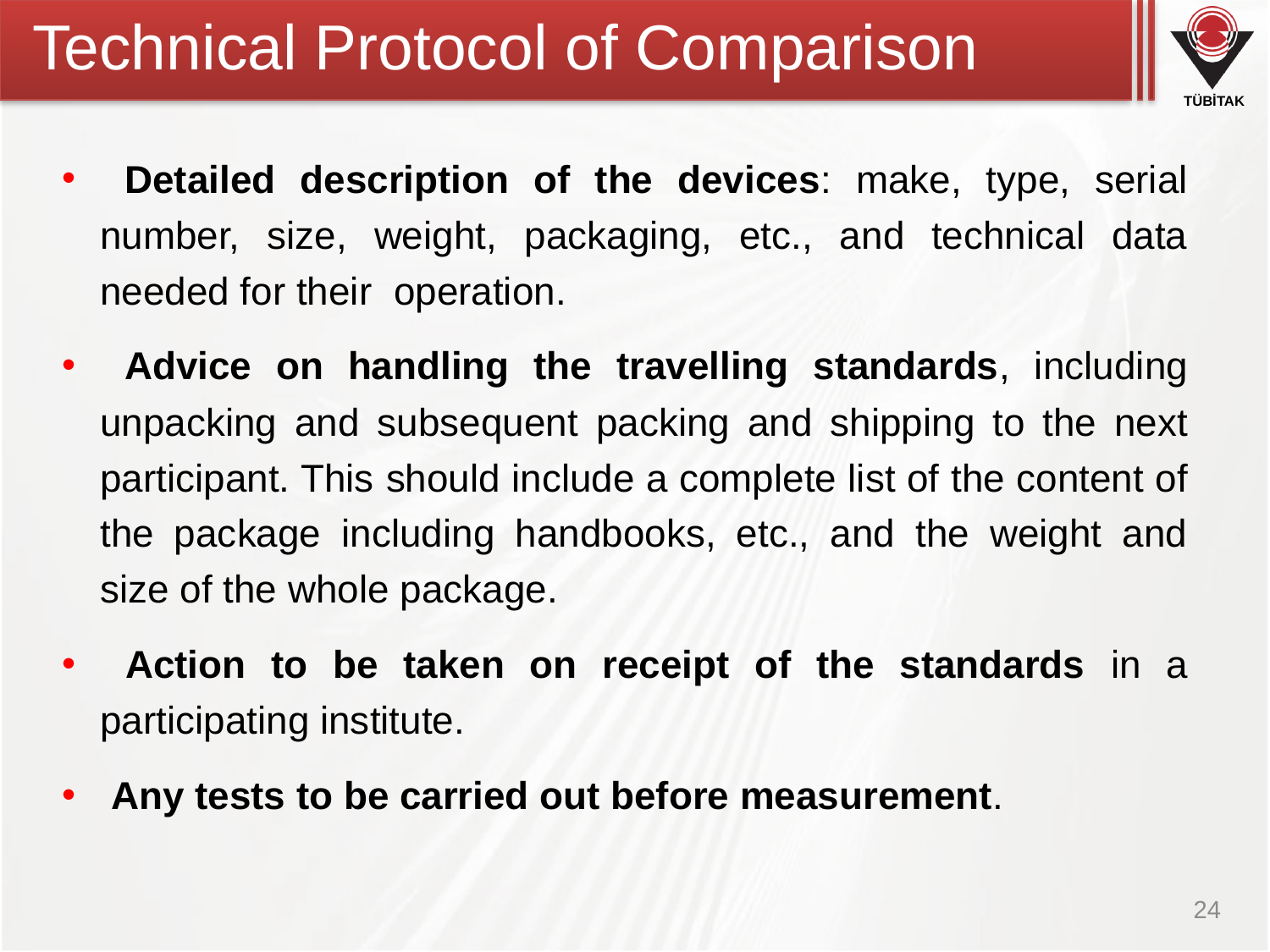

Technical Protocol of Comparison
 Detailed description of the devices: make, type, serial number, size, weight, packaging, etc., and technical data needed for their  operation.
 Advice on handling the travelling standards, including unpacking and subsequent packing and shipping to the next participant. This should include a complete list of the content of the package including handbooks, etc., and the weight and size of the whole package.
 Action to be taken on receipt of the standards in a participating institute.
 Any tests to be carried out before measurement.
24